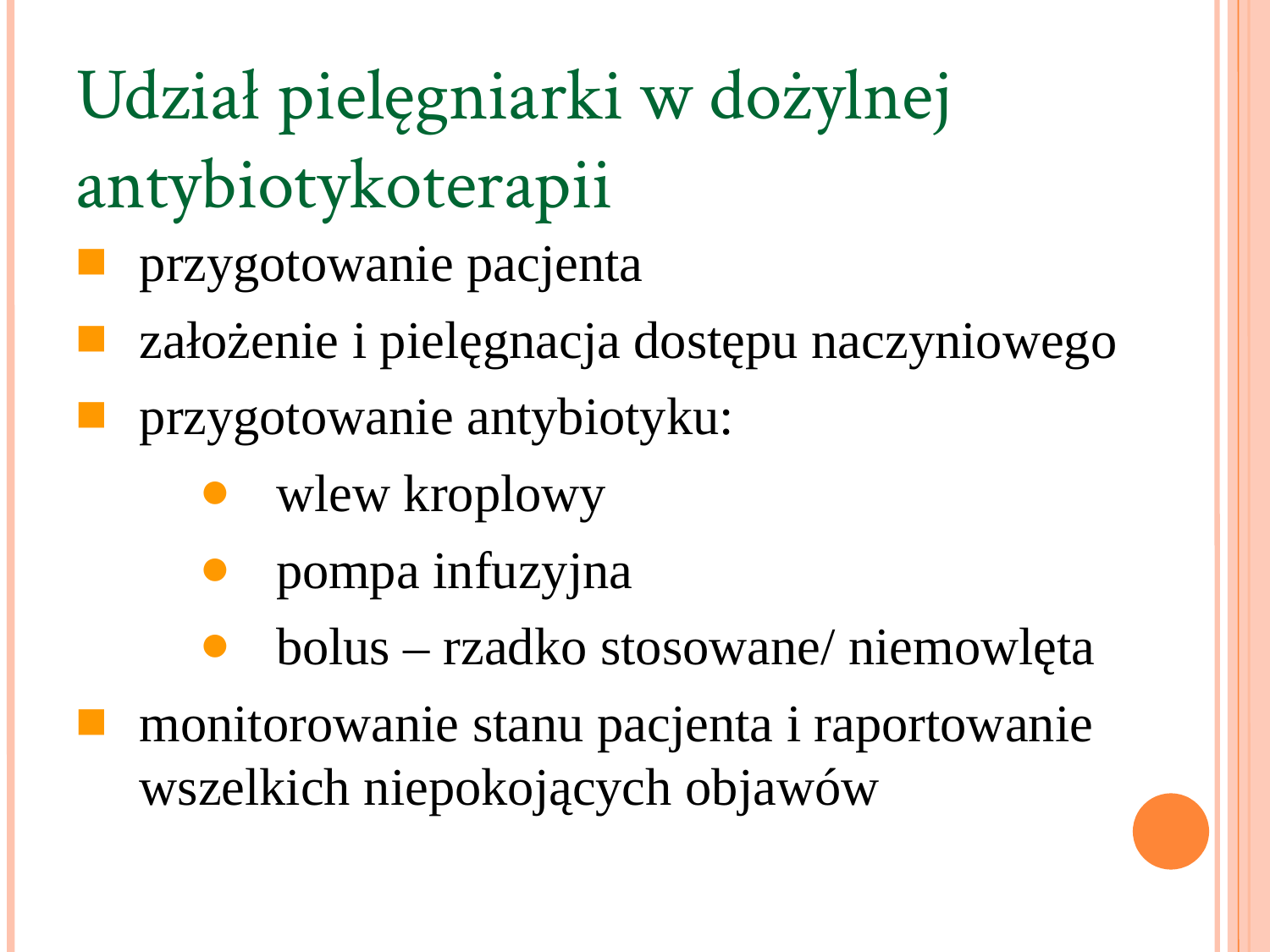

Udział pielęgniarki w dożylnej antybiotykoterapii
przygotowanie pacjenta
założenie i pielęgnacja dostępu naczyniowego
przygotowanie antybiotyku:
 wlew kroplowy
 pompa infuzyjna
 bolus – rzadko stosowane/ niemowlęta
monitorowanie stanu pacjenta i raportowanie wszelkich niepokojących objawów